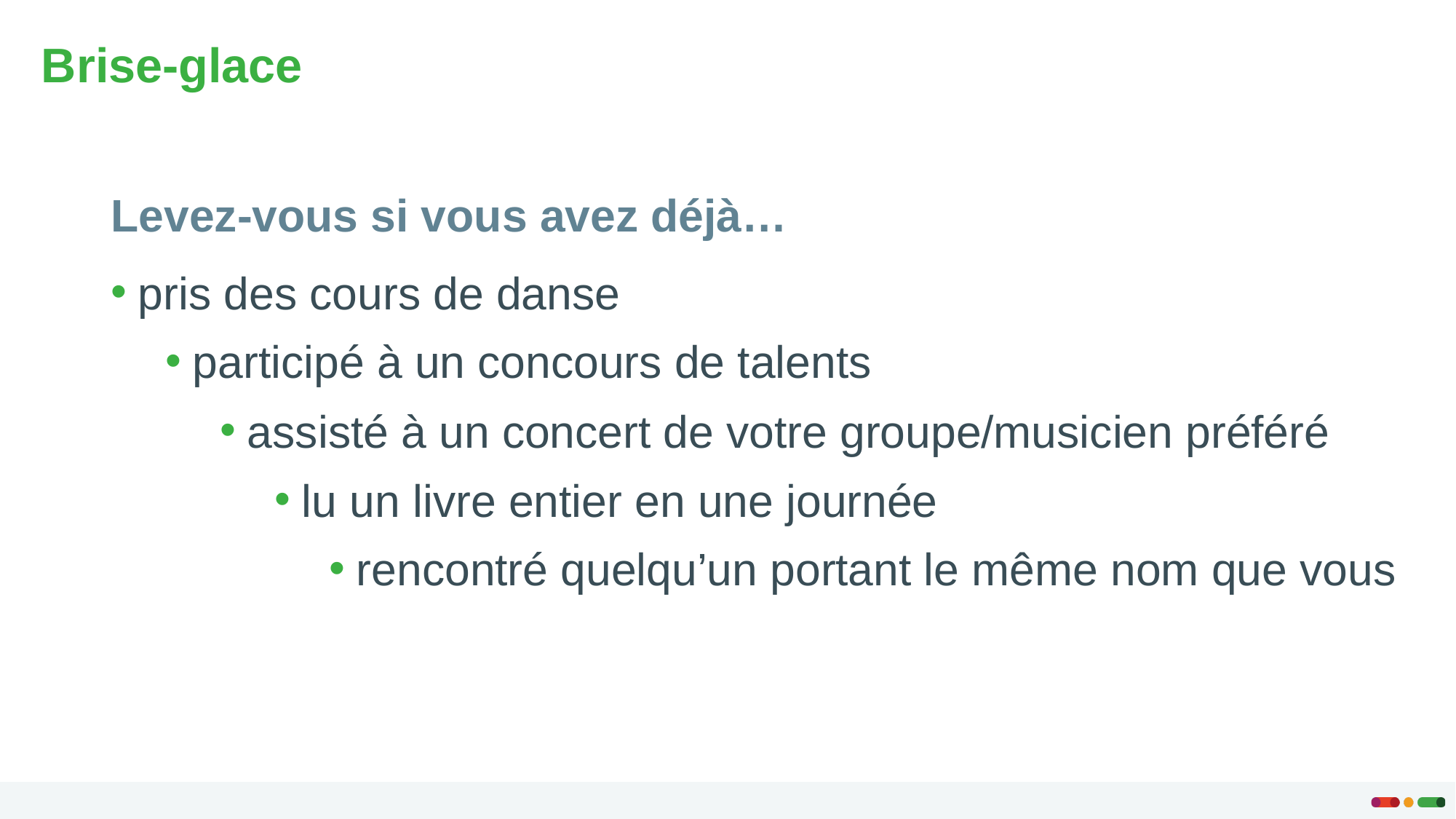

# Brise-glace
Levez-vous si vous avez déjà…
pris des cours de danse
participé à un concours de talents
assisté à un concert de votre groupe/musicien préféré
lu un livre entier en une journée
rencontré quelqu’un portant le même nom que vous